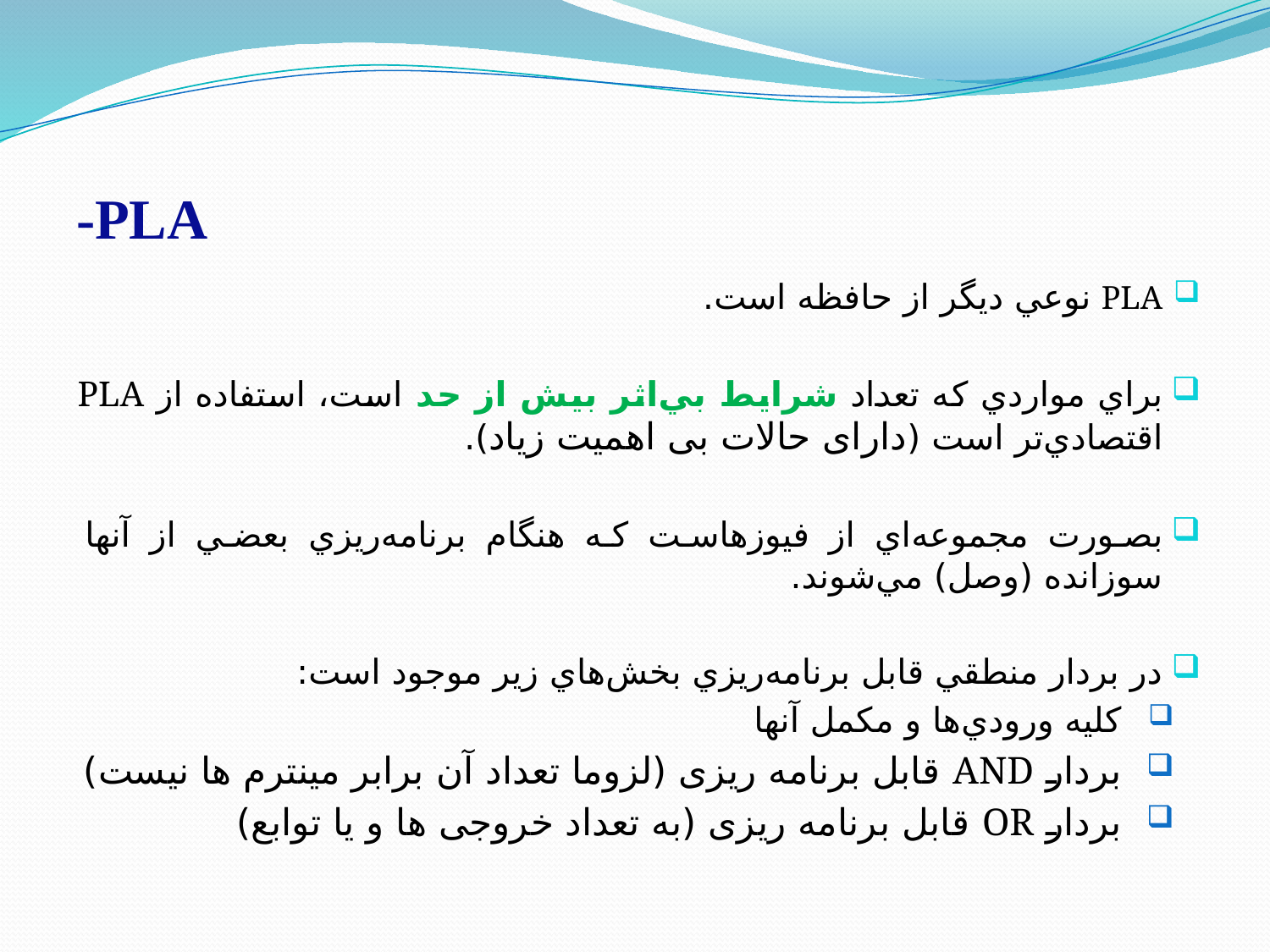

-PLA
PLA نوعي ديگر از حافظه است.

براي مواردي كه تعداد شرايط بي‌اثر بيش از حد است، استفاده از PLA اقتصادي‌تر است (دارای حالات بی اهمیت زیاد).

بصورت مجموعه‌اي از فيوزهاست كه هنگام برنامه‌ريزي بعضي از آنها سوزانده (وصل) مي‌شوند.

در بردار منطقي قابل برنامه‌ريزي بخش‌هاي زير موجود است:
کليه ورودي‌ها و مکمل آنها
بردار AND قابل برنامه ریزی (لزوما تعداد آن برابر مینترم ها نیست)
بردار OR قابل برنامه ریزی (به تعداد خروجی ها و یا توابع)